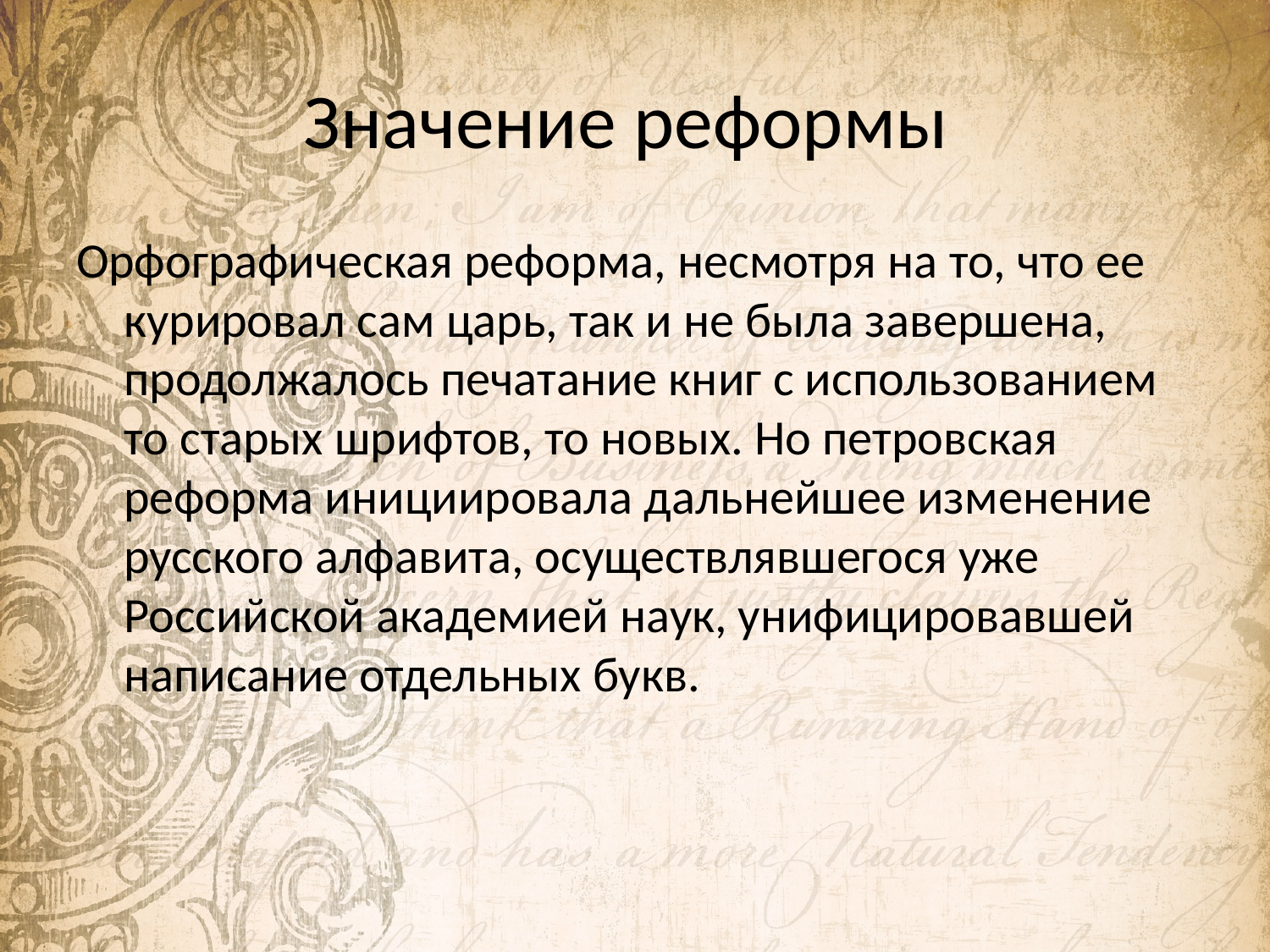

# Значение реформы
Орфографическая реформа, несмотря на то, что ее курировал сам царь, так и не была завершена, продолжалось печатание книг с использованием то старых шрифтов, то новых. Но петровская реформа инициировала дальнейшее изменение русского алфавита, осуществлявшегося уже Российской академией наук, унифицировавшей написание отдельных букв.